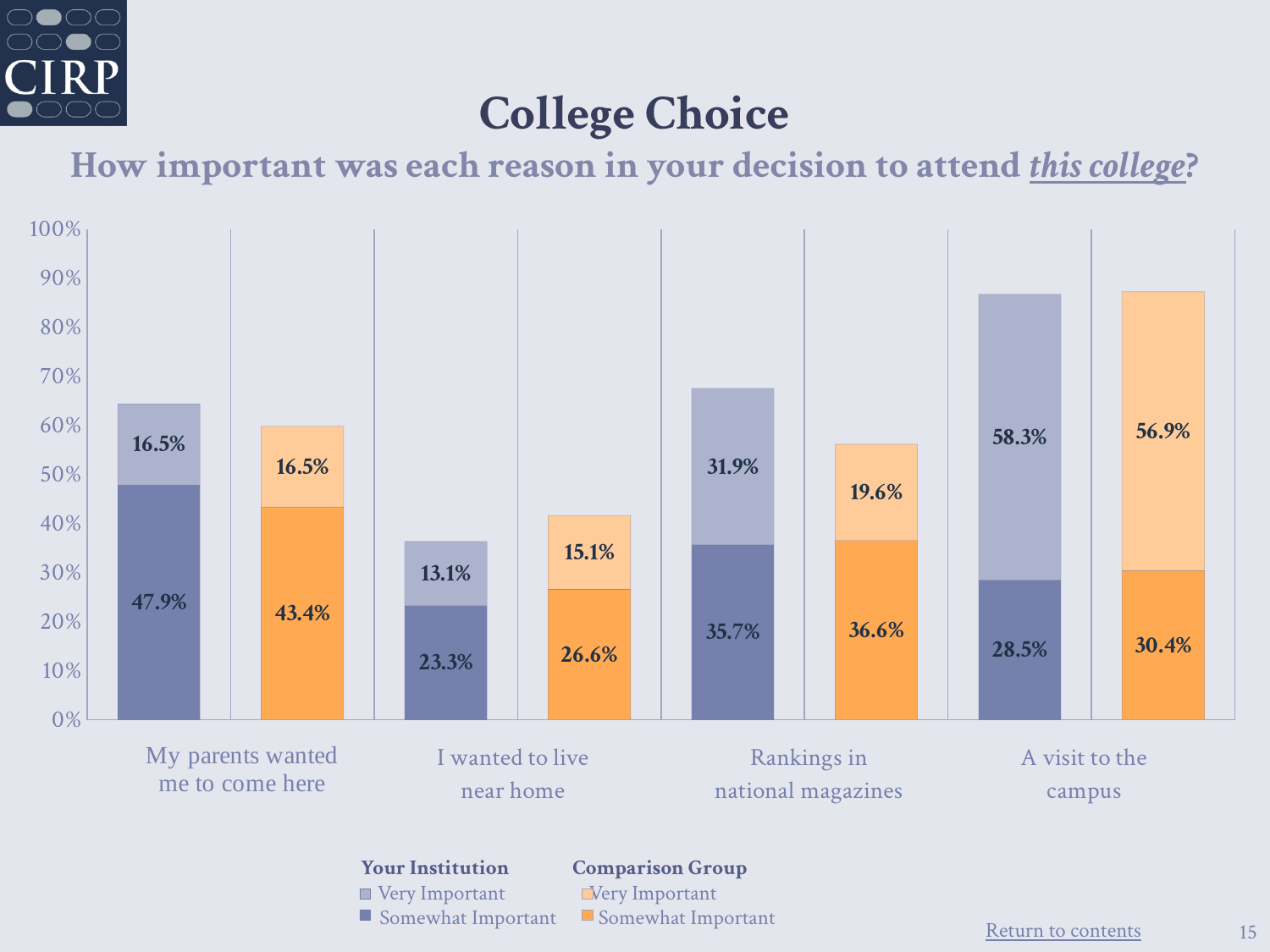

# College Choice How important was each reason in your decision to attend this college?

### Chart

| Category | Somewhat Important | Very Important |
|---|---|---|
| Your Institution | 0.479 | 0.165 |
| Comparison Group | 0.434 | 0.165 |
| Your Institution | 0.233 | 0.131 |
| Comparison Group | 0.266 | 0.151 |
| Your Institution | 0.357 | 0.319 |
| Comparison Group | 0.366 | 0.196 |
| Your Institution | 0.285 | 0.583 |
| Comparison Group | 0.304 | 0.569 |
 Your Institution               Comparison Group
     Very Important                  Very Important
     Somewhat Important         Somewhat Important
15